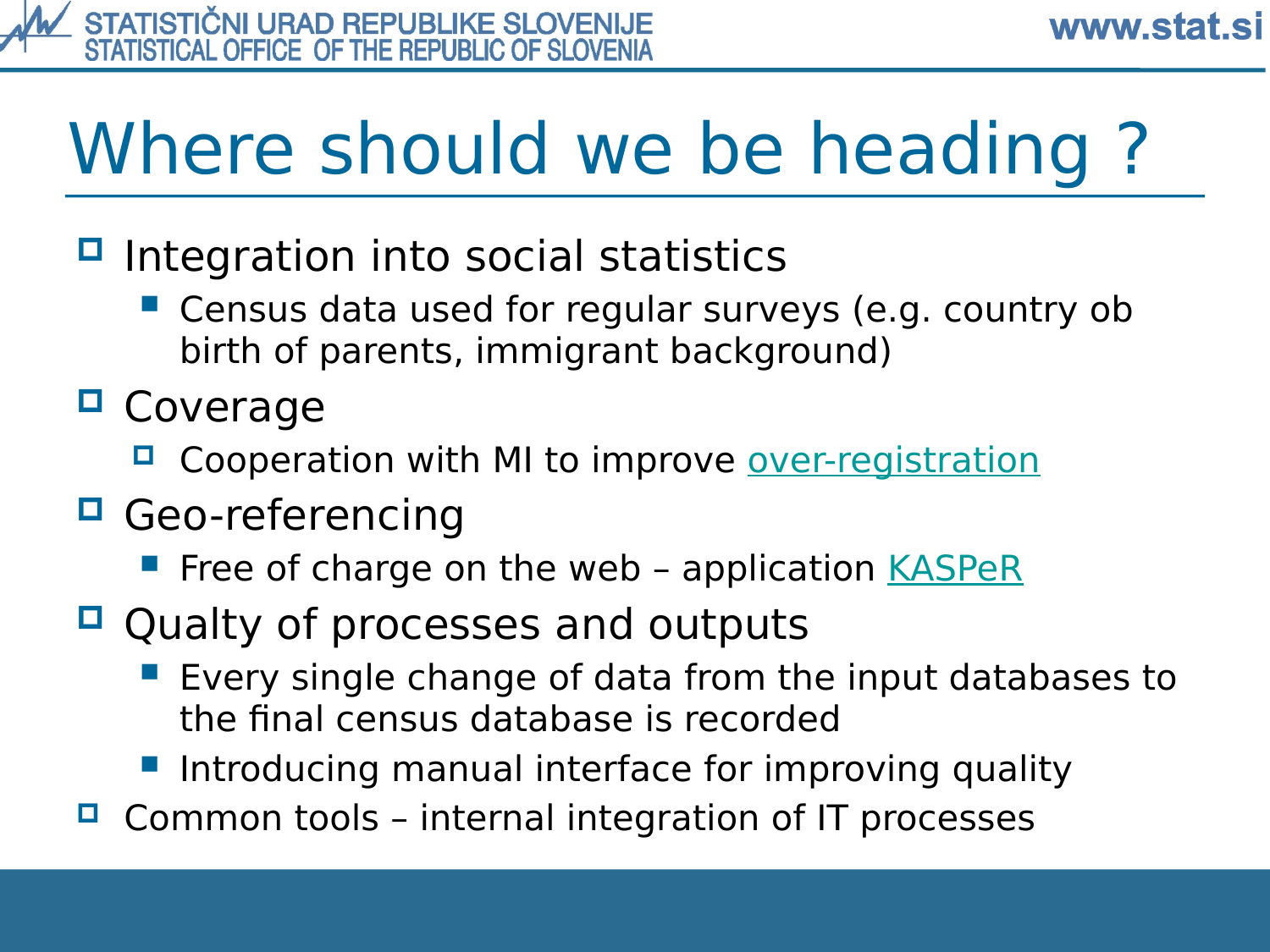

# Where should we be heading ?
Integration into social statistics
Census data used for regular surveys (e.g. country ob birth of parents, immigrant background)
Coverage
Cooperation with MI to improve over-registration
Geo-referencing
Free of charge on the web – application KASPeR
Qualty of processes and outputs
Every single change of data from the input databases to the final census database is recorded
Introducing manual interface for improving quality
Common tools – internal integration of IT processes